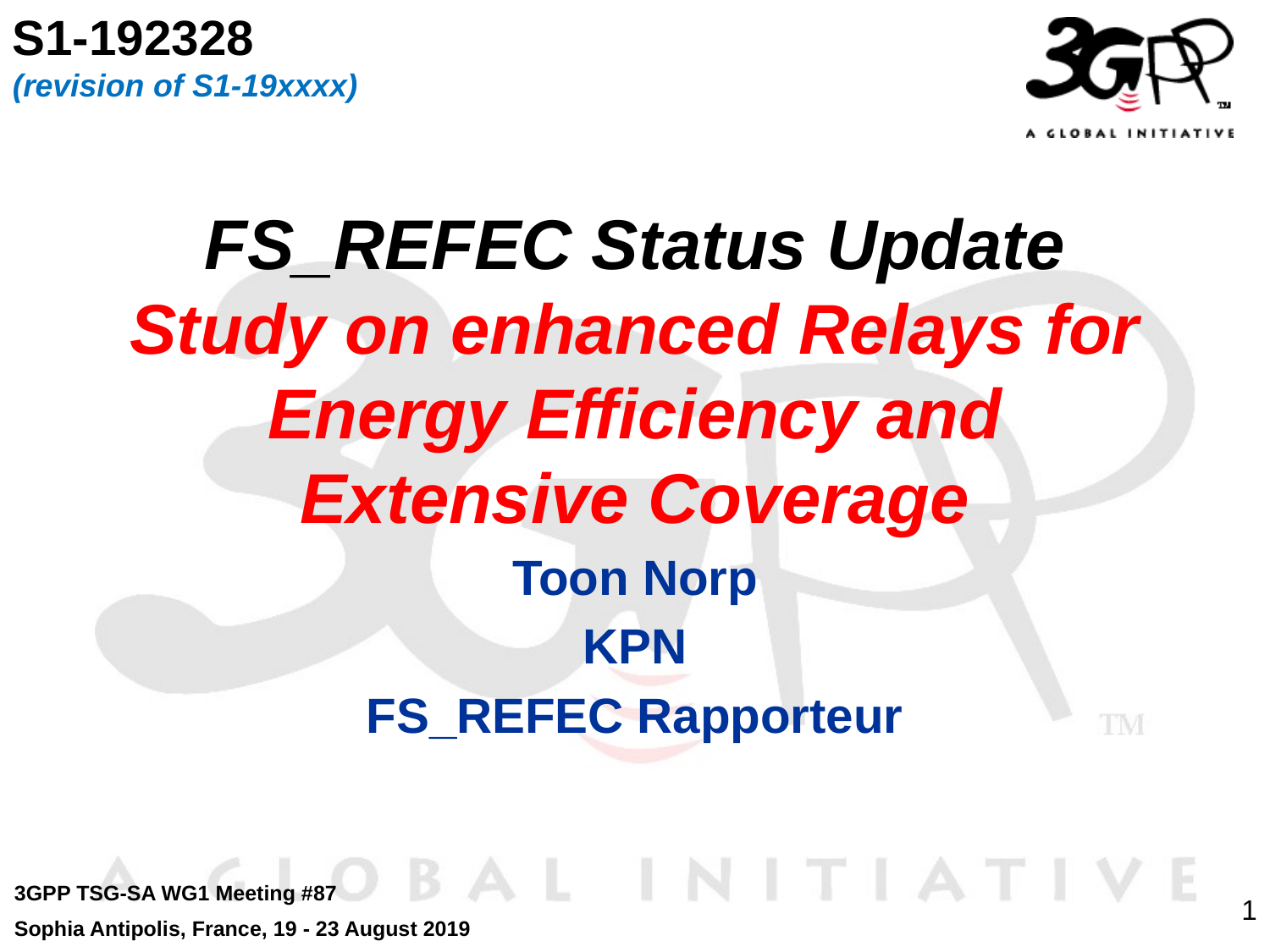

S1-192328
(revision of S1-19xxxx)
# FS_REFEC Status Update Study on enhanced Relays for Energy Efficiency and Extensive Coverage
Toon Norp
KPN
FS_REFEC Rapporteur
3GPP TSG-SA WG1 Meeting #87
Sophia Antipolis, France, 19 - 23 August 2019
1